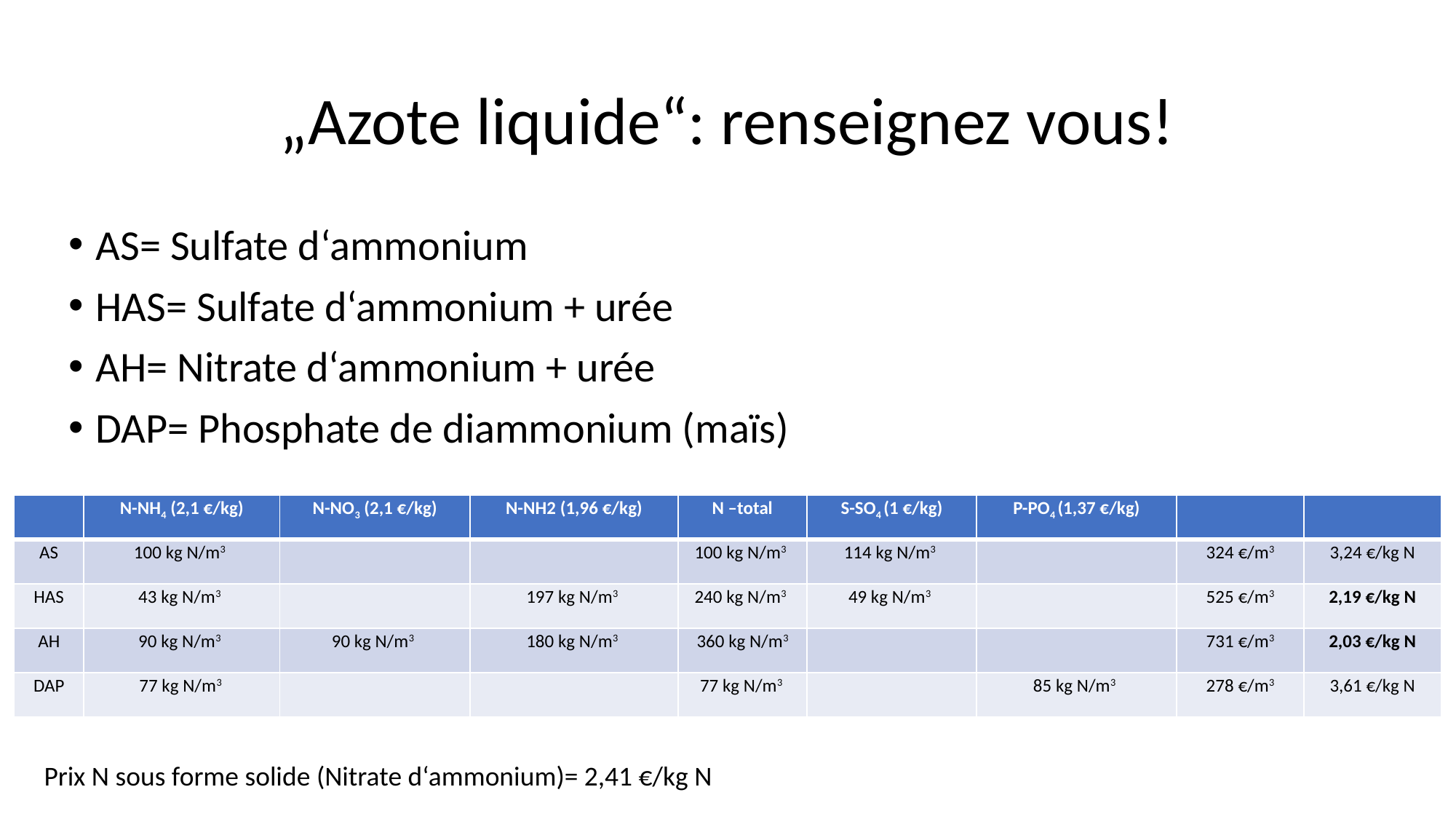

# „Azote liquide“: renseignez vous!
AS= Sulfate d‘ammonium
HAS= Sulfate d‘ammonium + urée
AH= Nitrate d‘ammonium + urée
DAP= Phosphate de diammonium (maïs)
|  | N-NH4 (2,1 €/kg) | N-NO3 (2,1 €/kg) | N-NH2 (1,96 €/kg) | N –total | S-SO4 (1 €/kg) | P-PO4 (1,37 €/kg) |  |  |
| --- | --- | --- | --- | --- | --- | --- | --- | --- |
| AS | 100 kg N/m3 |  |  | 100 kg N/m3 | 114 kg N/m3 |  | 324 €/m3 | 3,24 €/kg N |
| HAS | 43 kg N/m3 |  | 197 kg N/m3 | 240 kg N/m3 | 49 kg N/m3 |  | 525 €/m3 | 2,19 €/kg N |
| AH | 90 kg N/m3 | 90 kg N/m3 | 180 kg N/m3 | 360 kg N/m3 |  |  | 731 €/m3 | 2,03 €/kg N |
| DAP | 77 kg N/m3 |  |  | 77 kg N/m3 |  | 85 kg N/m3 | 278 €/m3 | 3,61 €/kg N |
Prix N sous forme solide (Nitrate d‘ammonium)= 2,41 €/kg N